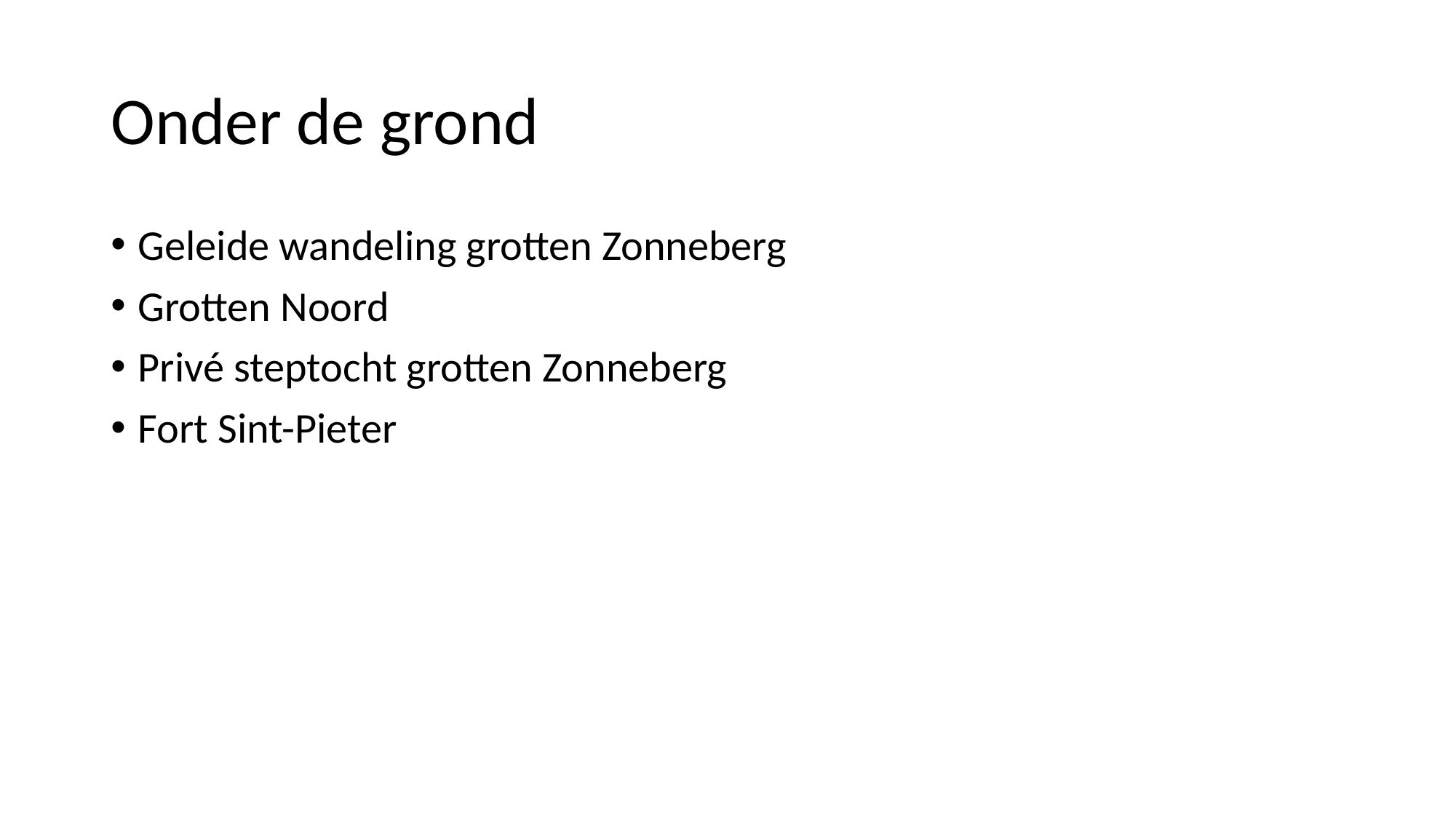

# Onder de grond
Geleide wandeling grotten Zonneberg
Grotten Noord
Privé steptocht grotten Zonneberg
Fort Sint-Pieter